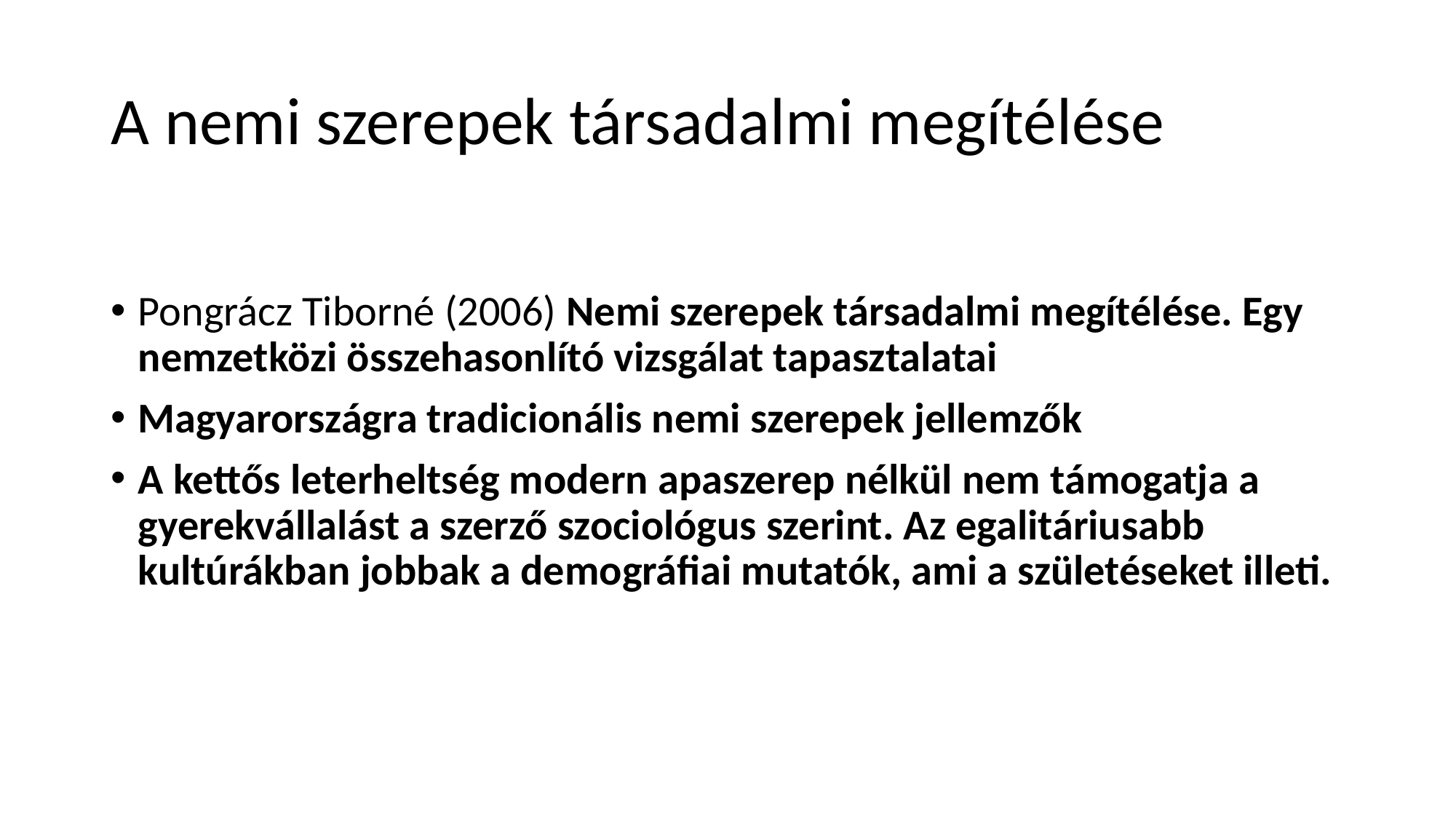

# A nemi szerepek társadalmi megítélése

Pongrácz Tiborné (2006) Nemi szerepek társadalmi megítélése. Egy nemzetközi összehasonlító vizsgálat tapasztalatai
Magyarországra tradicionális nemi szerepek jellemzők
A kettős leterheltség modern apaszerep nélkül nem támogatja a gyerekvállalást a szerző szociológus szerint. Az egalitáriusabb kultúrákban jobbak a demográfiai mutatók, ami a születéseket illeti.